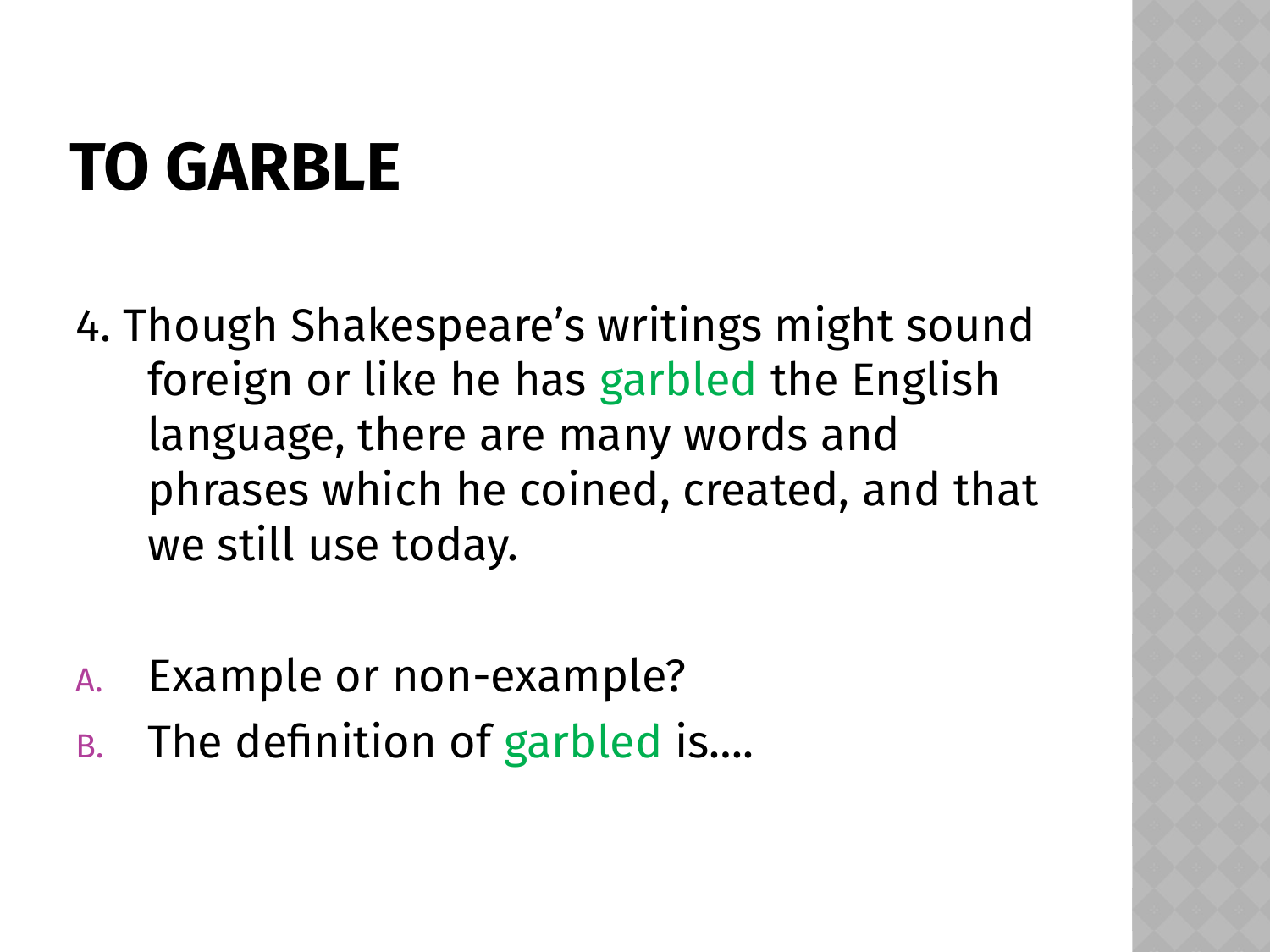

# To Garble

4. Though Shakespeare’s writings might sound foreign or like he has garbled the English language, there are many words and phrases which he coined, created, and that we still use today.

Example or non-example?
The definition of garbled is….